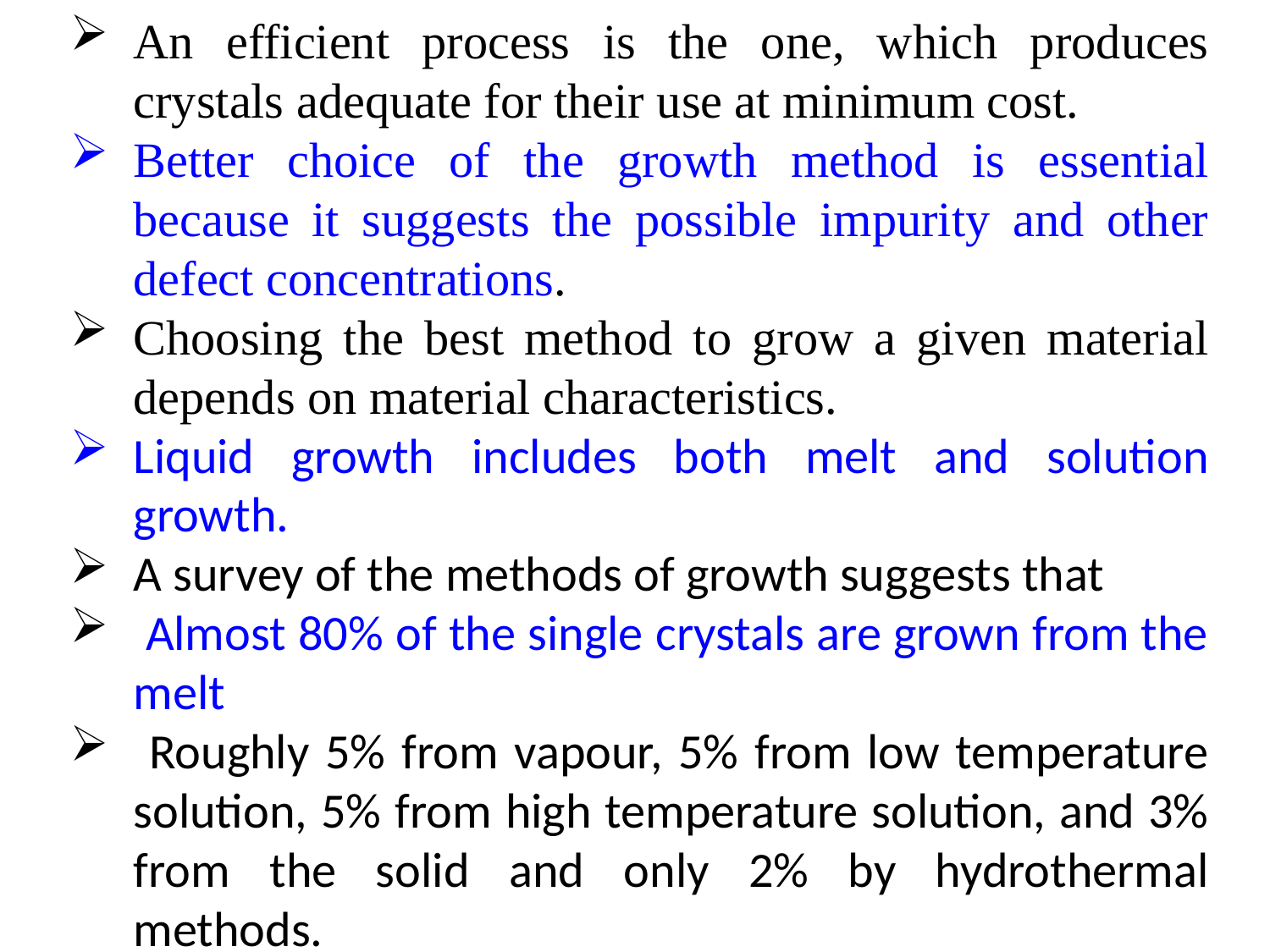

An efficient process is the one, which produces crystals adequate for their use at minimum cost.
Better choice of the growth method is essential because it suggests the possible impurity and other defect concentrations.
Choosing the best method to grow a given material depends on material characteristics.
Liquid growth includes both melt and solution growth.
A survey of the methods of growth suggests that
 Almost 80% of the single crystals are grown from the melt
 Roughly 5% from vapour, 5% from low temperature solution, 5% from high temperature solution, and 3% from the solid and only 2% by hydrothermal methods.